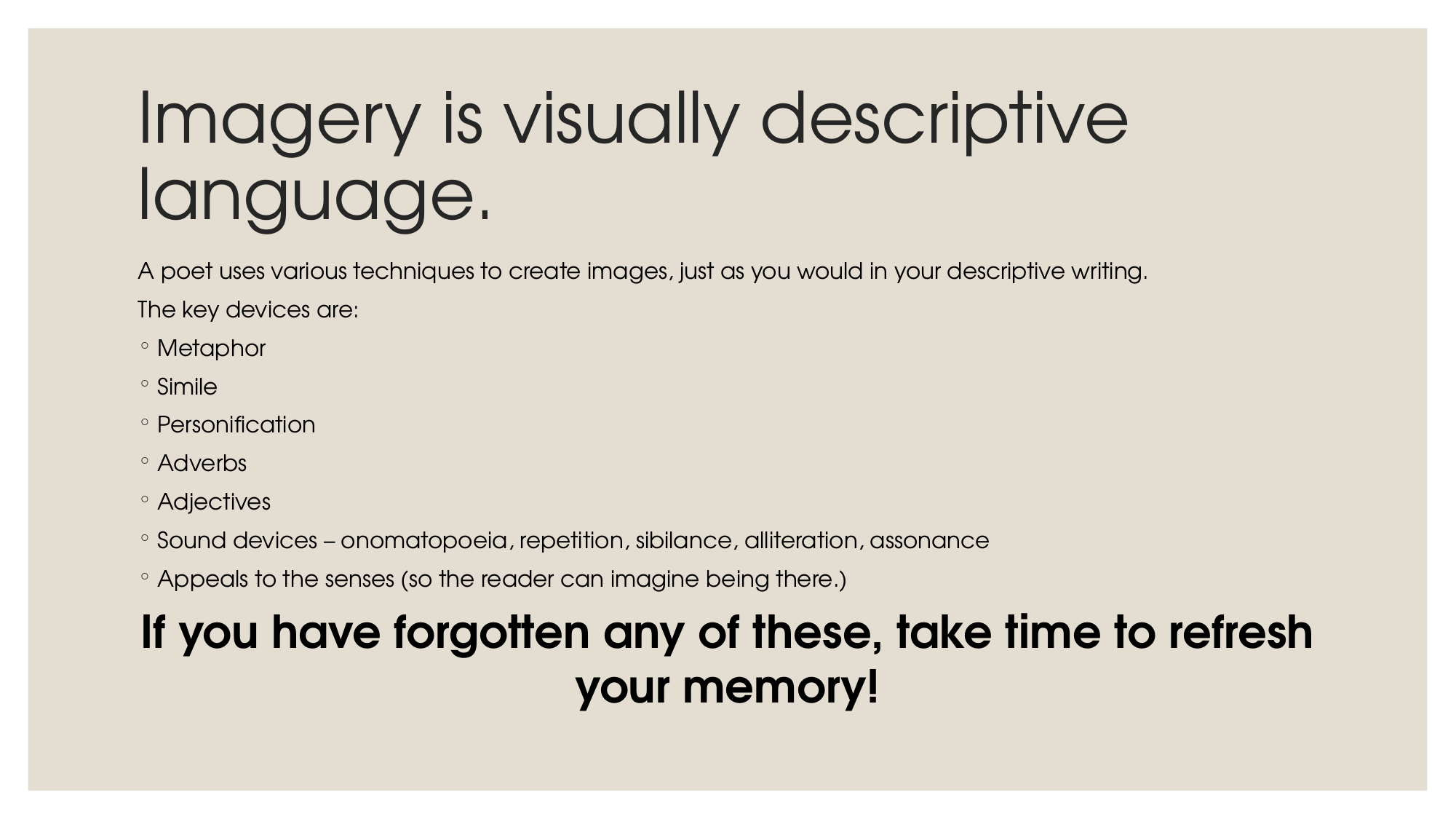

# Imagery is visually descriptive language.
A poet uses various techniques to create images, just as you would in your descriptive writing.
The key devices are:
Metaphor
Simile
Personification
Adverbs
Adjectives
Sound devices – onomatopoeia, repetition, sibilance, alliteration, assonance
Appeals to the senses (so the reader can imagine being there.)
If you have forgotten any of these, take time to refresh your memory!